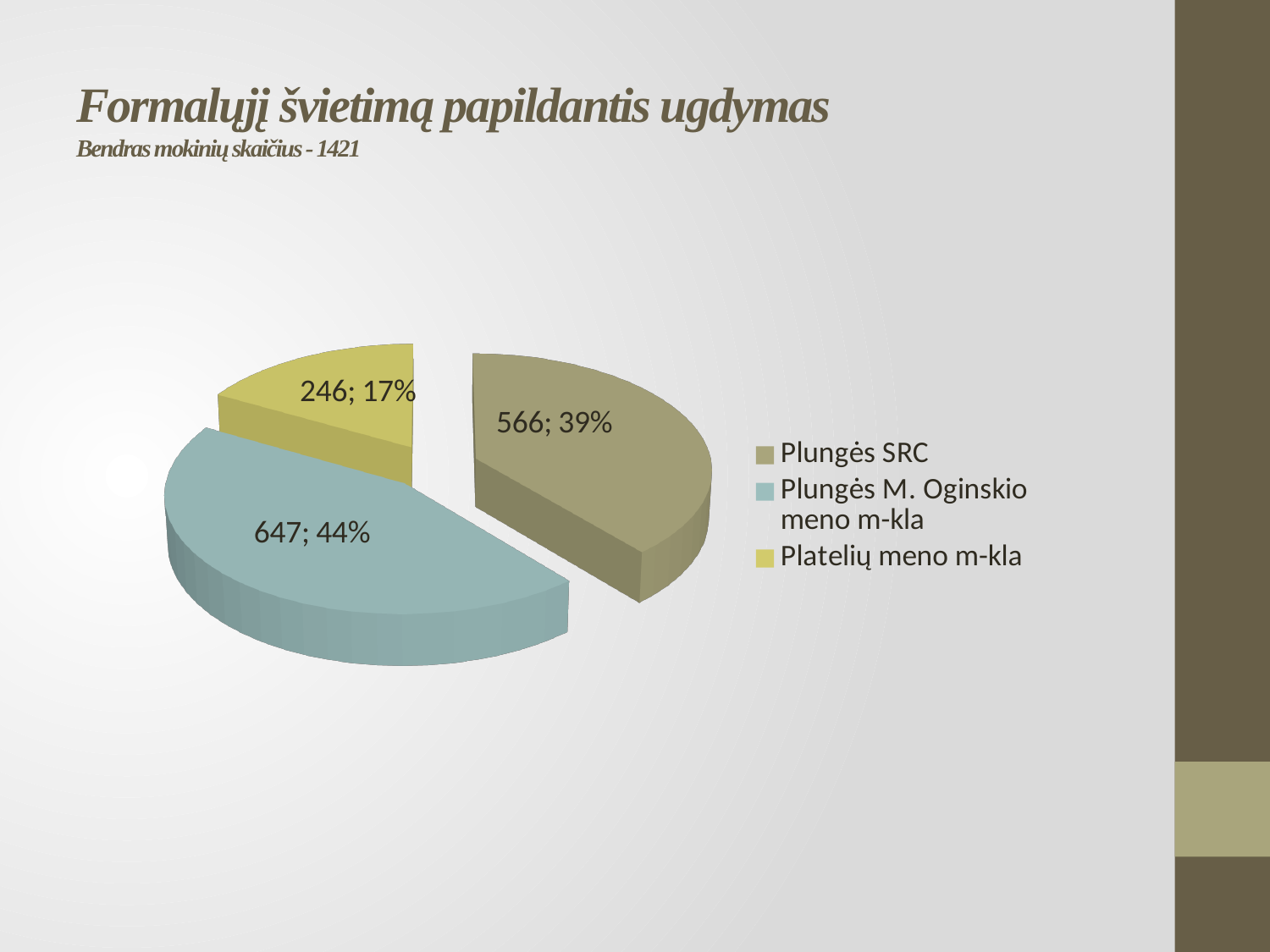

# Formalųjį švietimą papildantis ugdymas Bendras mokinių skaičius - 1421

[unsupported chart]